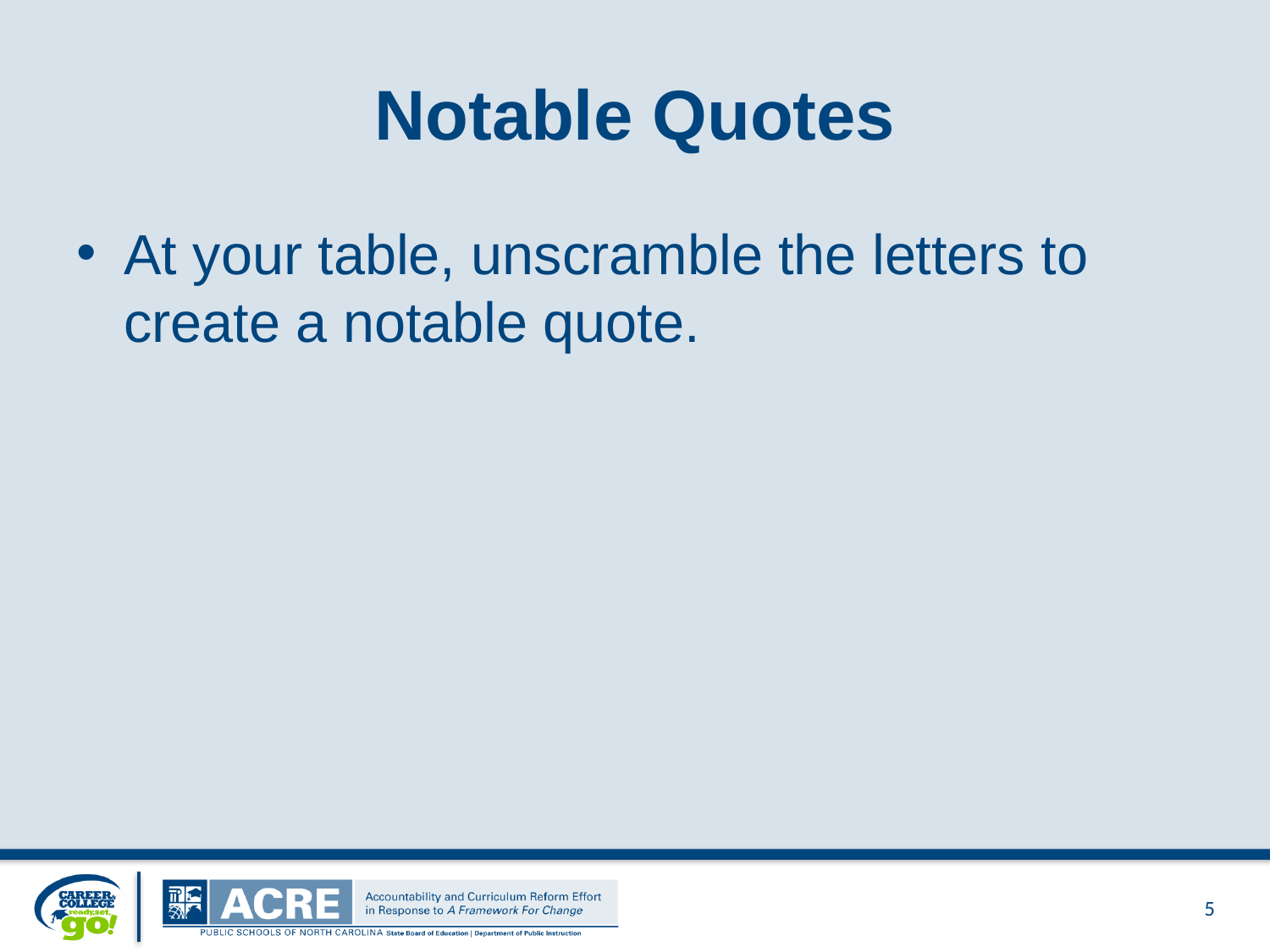

# Notable Quotes
At your table, unscramble the letters to create a notable quote.
5